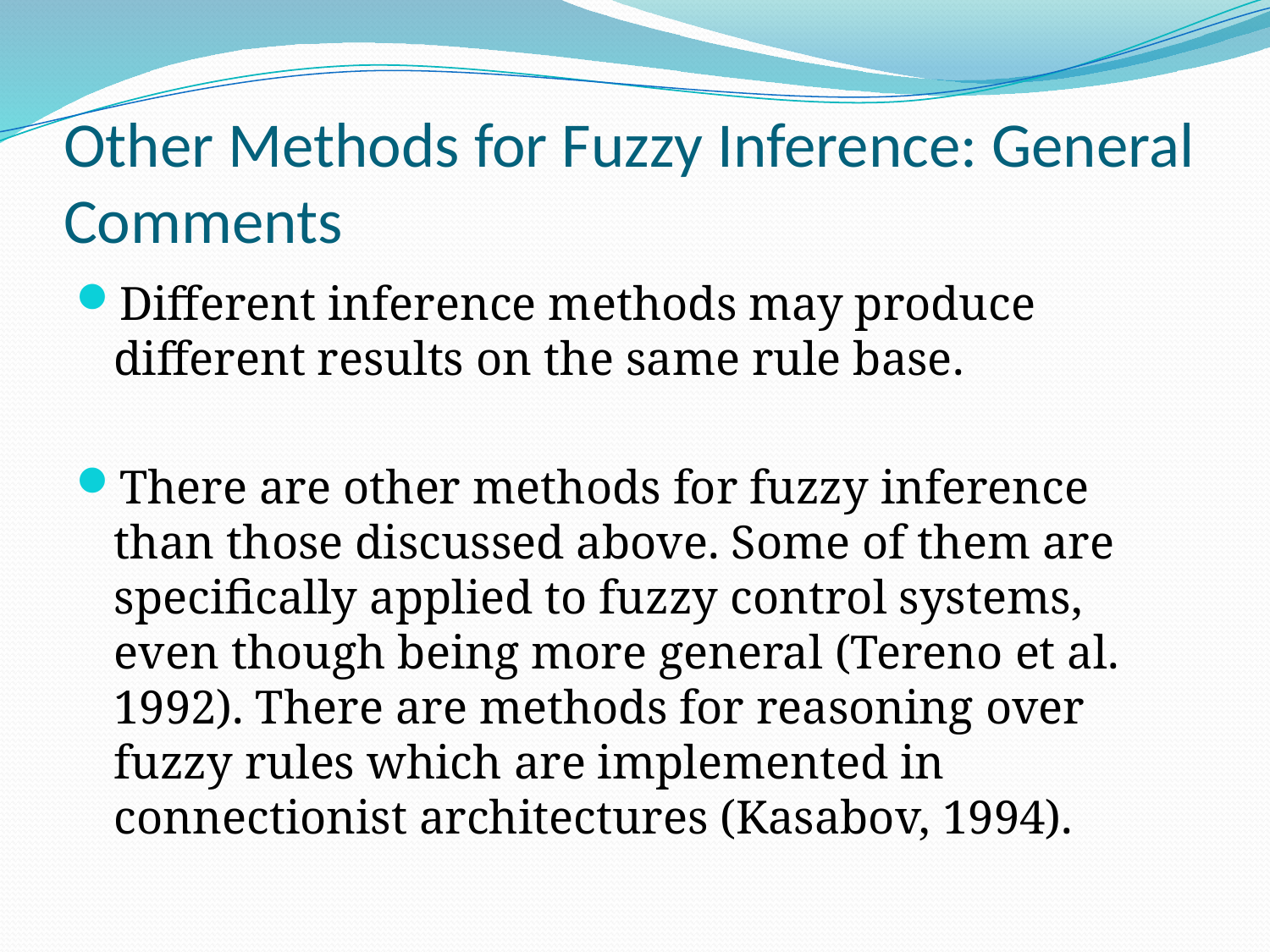

# Other Methods for Fuzzy Inference: General Comments
Different inference methods may produce different results on the same rule base.

There are other methods for fuzzy inference than those discussed above. Some of them are specifically applied to fuzzy control systems, even though being more general (Tereno et al. 1992). There are methods for reasoning over fuzzy rules which are implemented in connectionist architectures (Kasabov, 1994).